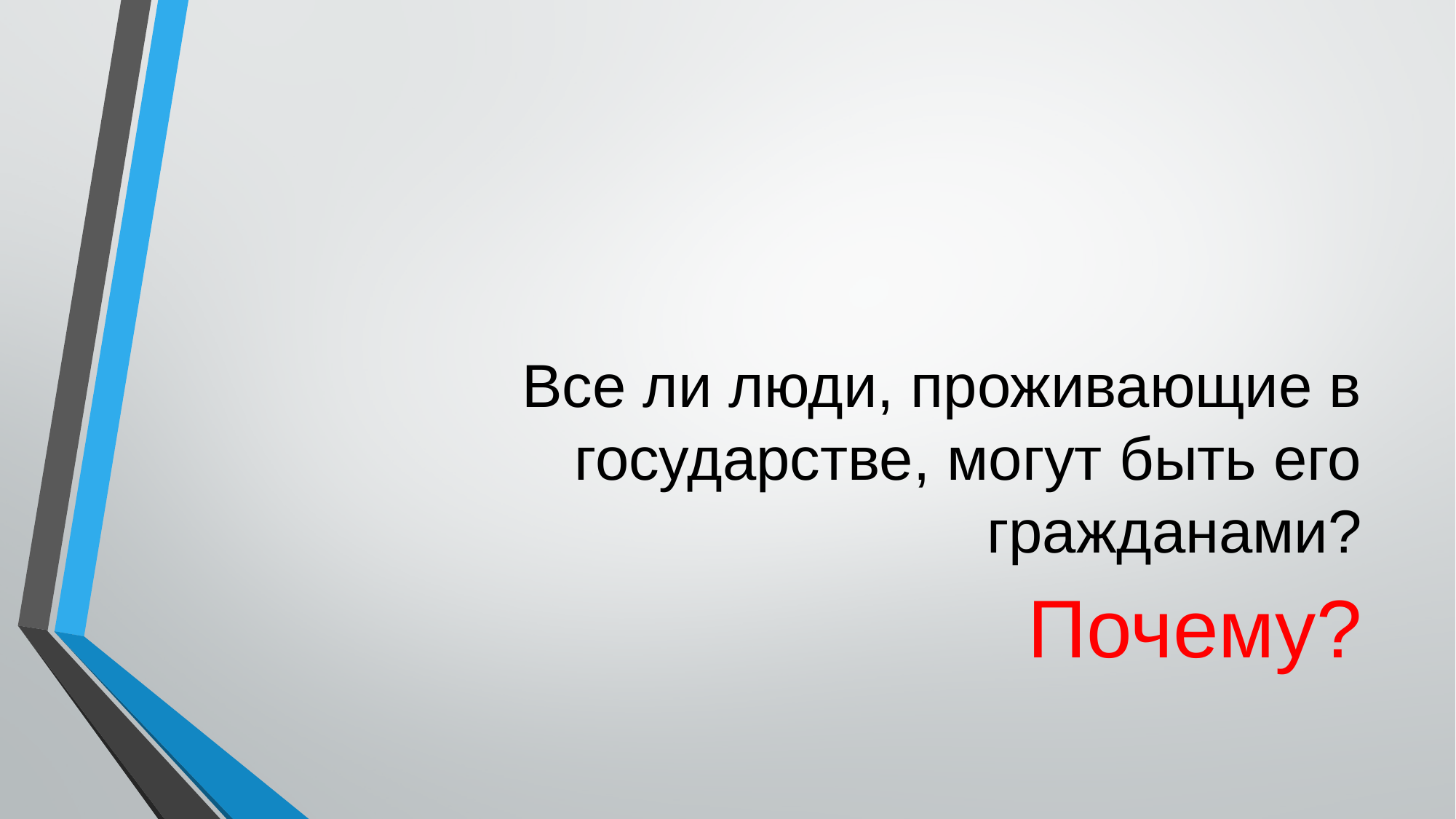

# Все ли люди, проживающие в государстве, могут быть его гражданами?
Почему?